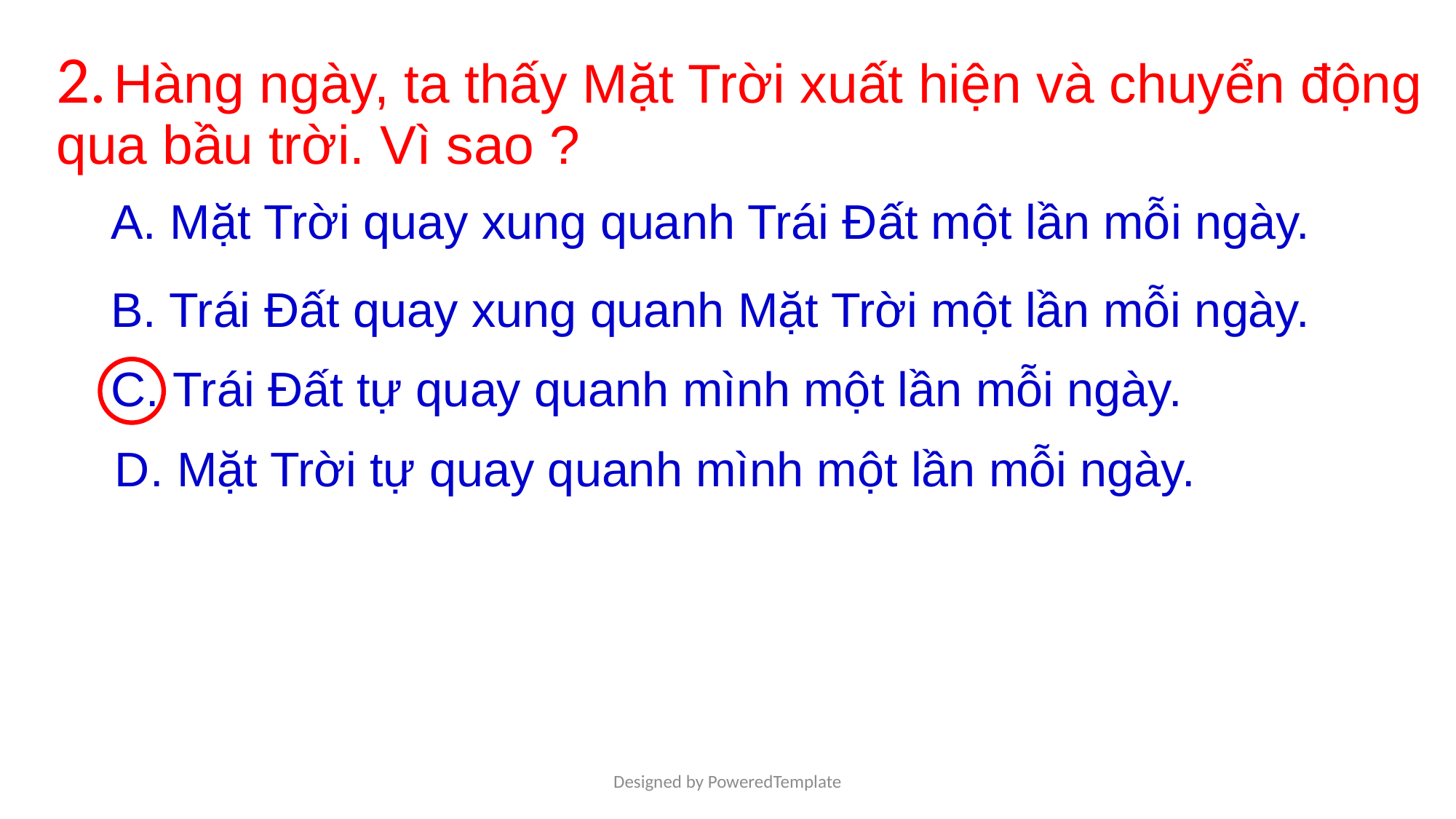

# 2. Hàng ngày, ta thấy Mặt Trời xuất hiện và chuyển động qua bầu trời. Vì sao ?
A. Mặt Trời quay xung quanh Trái Đất một lần mỗi ngày.
B. Trái Đất quay xung quanh Mặt Trời một lần mỗi ngày.
C. Trái Đất tự quay quanh mình một lần mỗi ngày.

D. Mặt Trời tự quay quanh mình một lần mỗi ngày.

Designed by PoweredTemplate